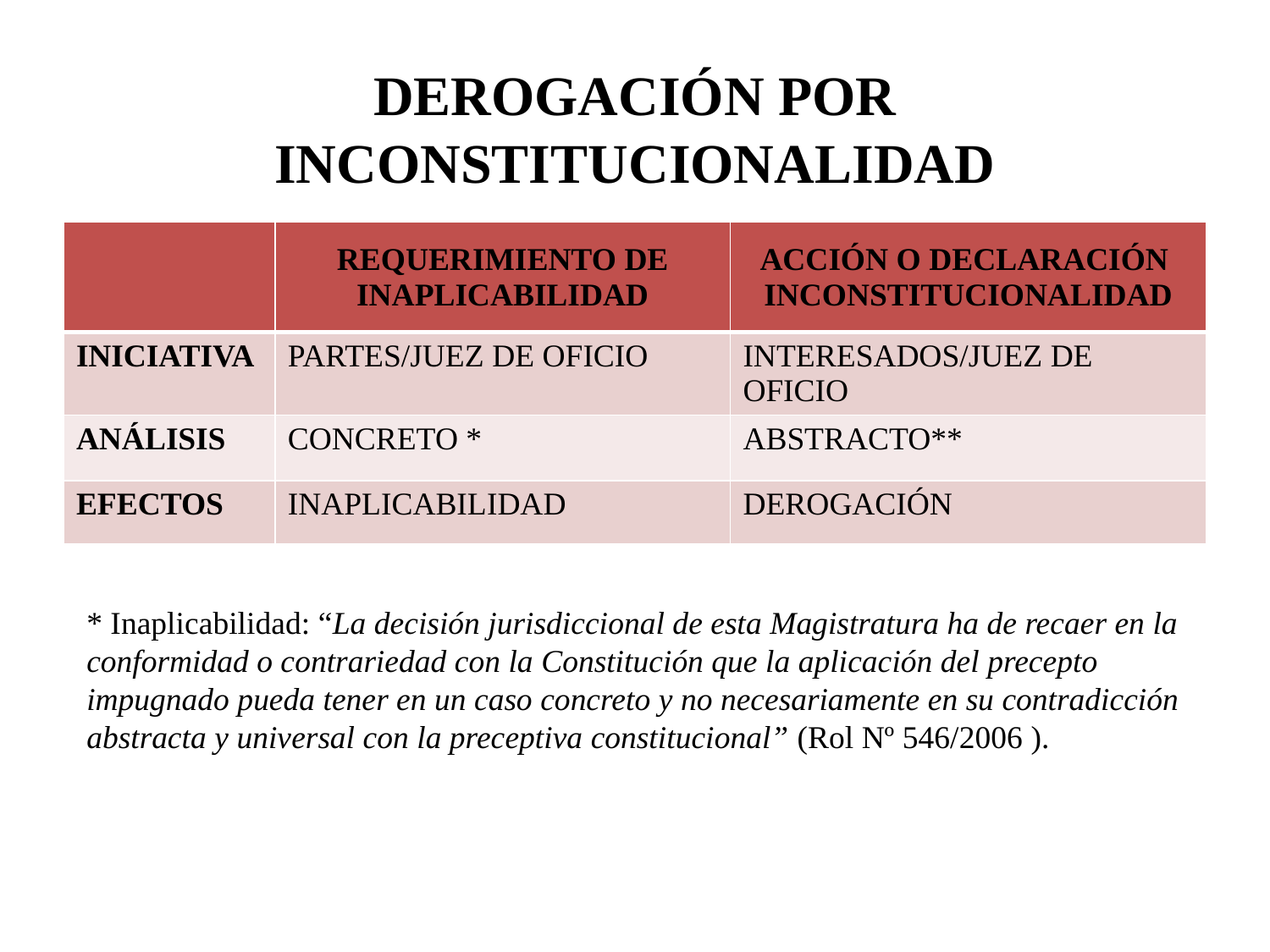

# DEROGACIÓN POR INCONSTITUCIONALIDAD
|  | REQUERIMIENTO DE INAPLICABILIDAD | ACCIÓN O DECLARACIÓN INCONSTITUCIONALIDAD |
| --- | --- | --- |
| INICIATIVA | PARTES/JUEZ DE OFICIO | INTERESADOS/JUEZ DE OFICIO |
| ANÁLISIS | CONCRETO \* | ABSTRACTO\*\* |
| EFECTOS | INAPLICABILIDAD | DEROGACIÓN |
* Inaplicabilidad: “La decisión jurisdiccional de esta Magistratura ha de recaer en la conformidad o contrariedad con la Constitución que la aplicación del precepto impugnado pueda tener en un caso concreto y no necesariamente en su contradicción abstracta y universal con la preceptiva constitucional” (Rol Nº 546/2006 ).